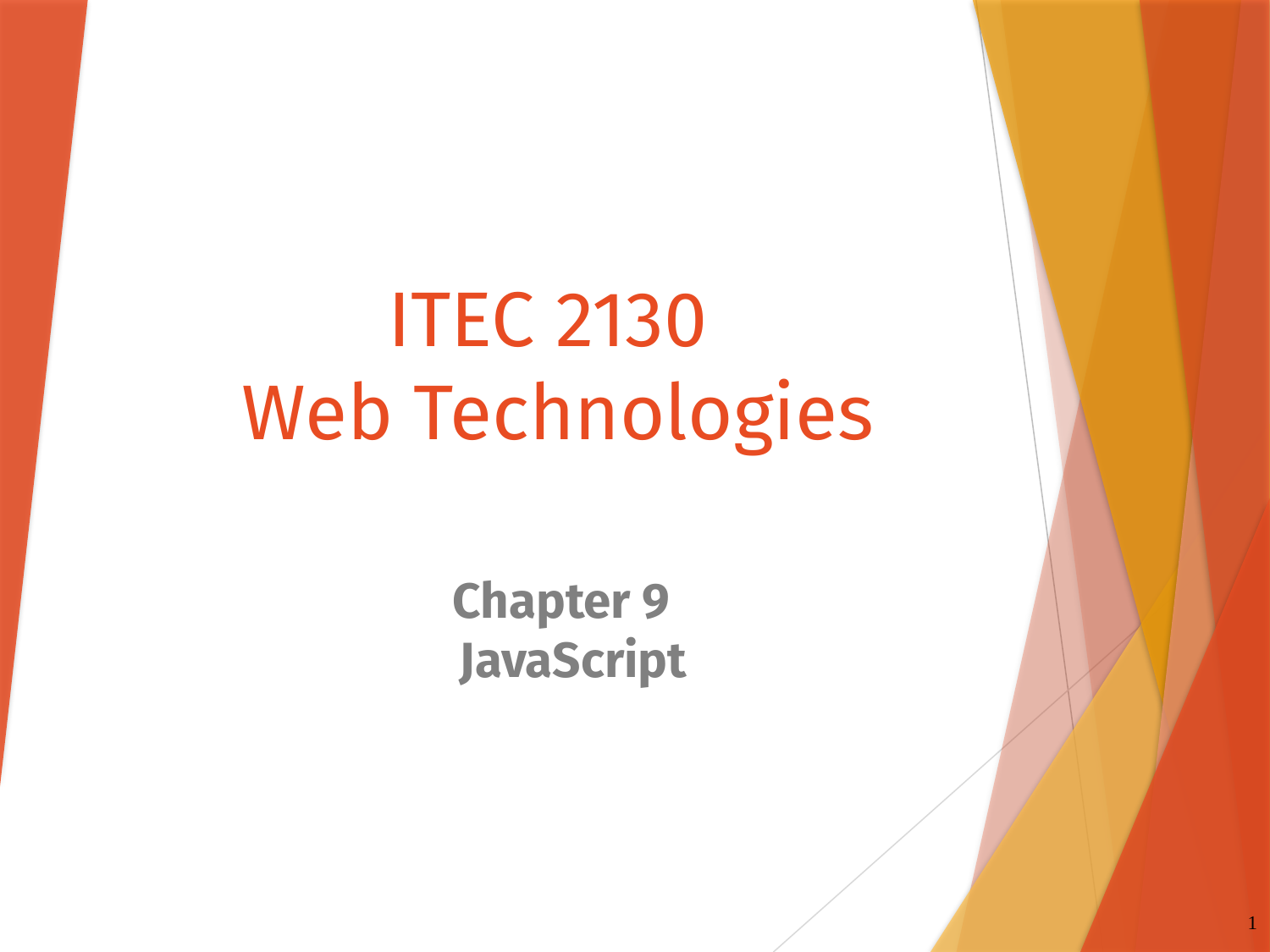

# ITEC 2130 Web Technologies
Chapter 9
  JavaScript
1